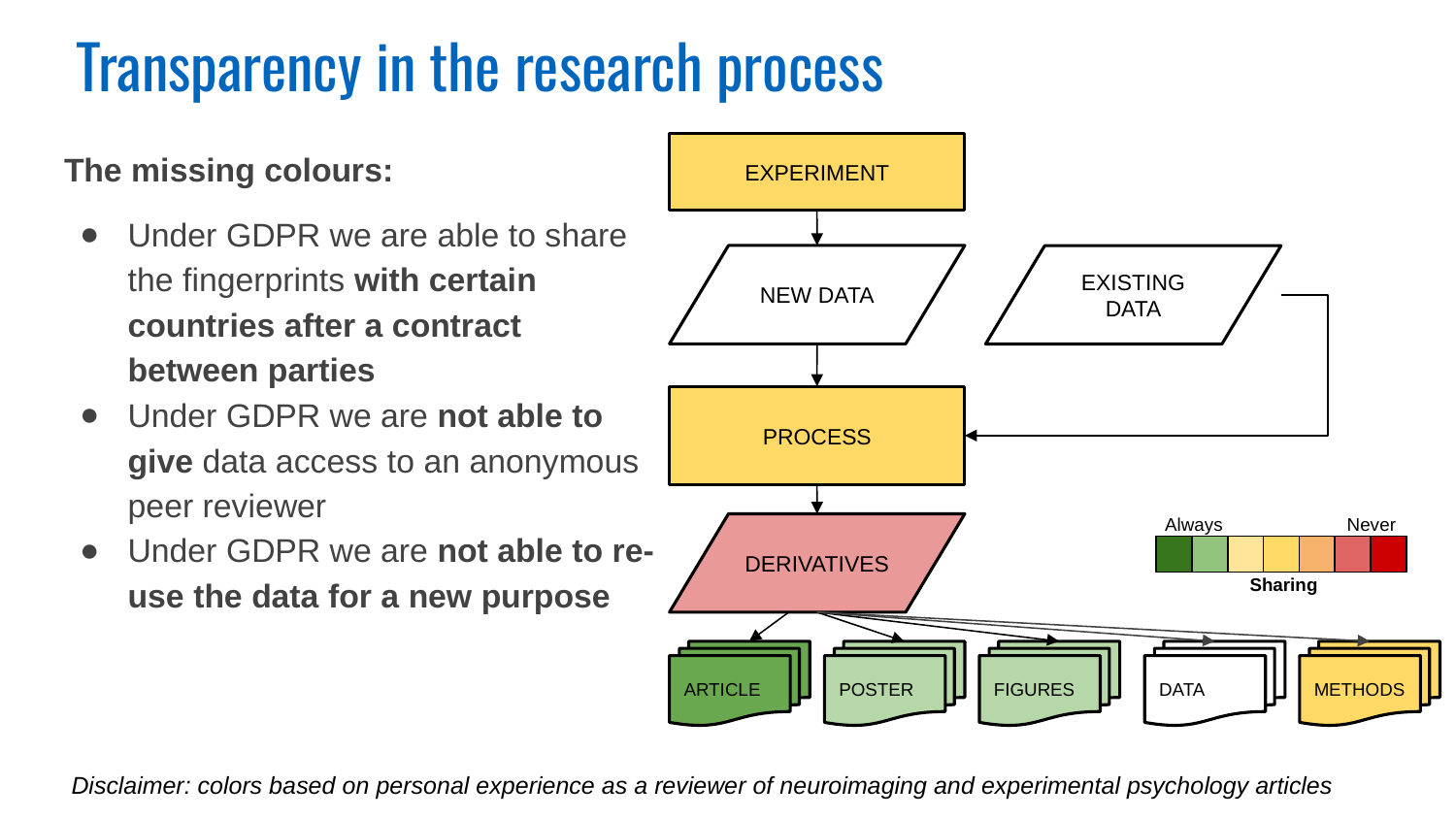

# Transparency in the research process
The missing colours:
Under GDPR we are able to share the fingerprints with certain countries after a contract between parties
Under GDPR we are not able to give data access to an anonymous peer reviewer
Under GDPR we are not able to re-use the data for a new purpose
EXPERIMENT
NEW DATA
PROCESS
DERIVATIVES
ARTICLE
POSTER
FIGURES
EXISTING DATA
DATA
METHODS
Never
Always

Sharing
Disclaimer: colors based on personal experience as a reviewer of neuroimaging and experimental psychology articles